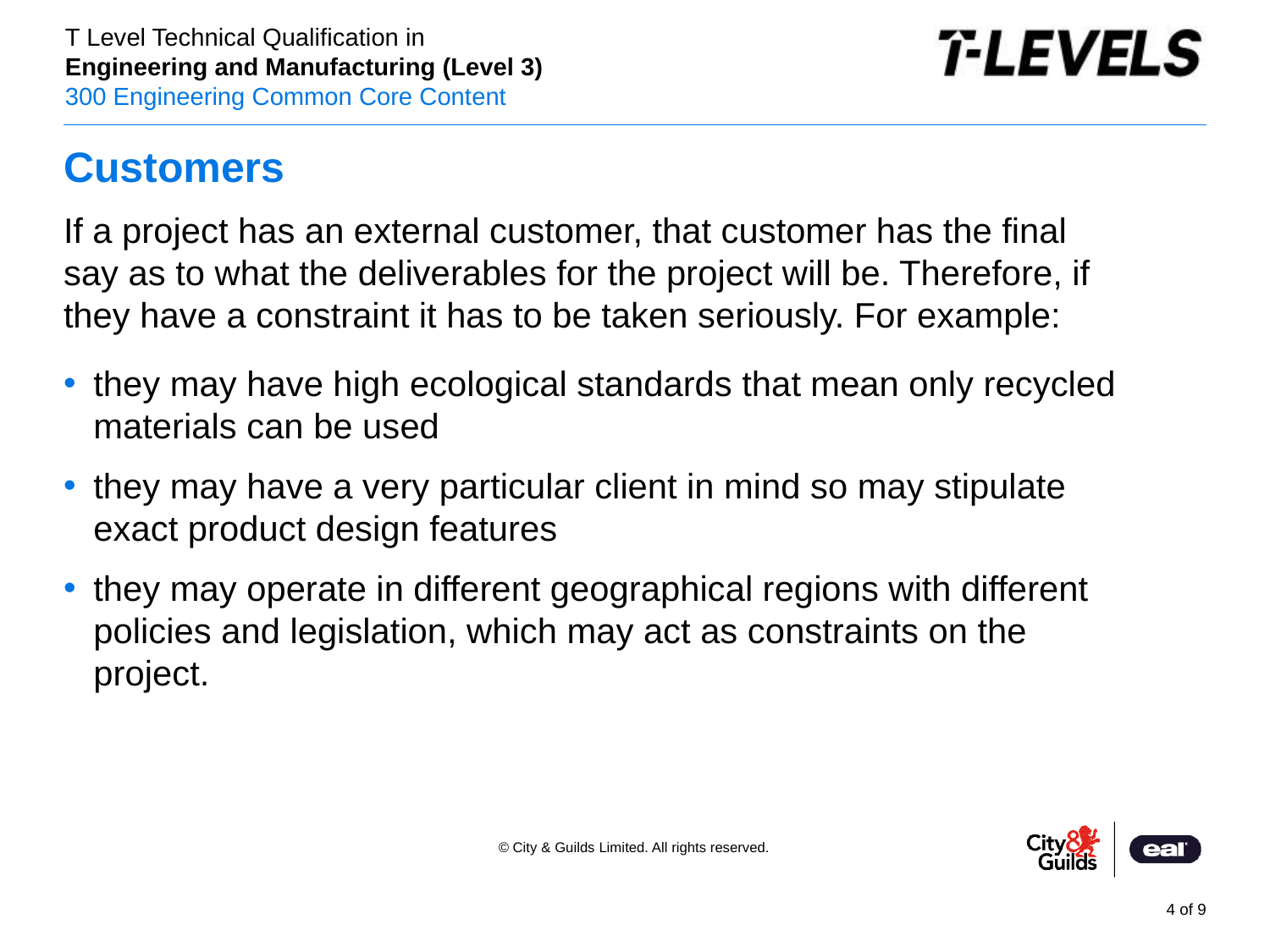

# Customers
If a project has an external customer, that customer has the final say as to what the deliverables for the project will be. Therefore, if they have a constraint it has to be taken seriously. For example:
they may have high ecological standards that mean only recycled materials can be used
they may have a very particular client in mind so may stipulate exact product design features
they may operate in different geographical regions with different policies and legislation, which may act as constraints on the project.